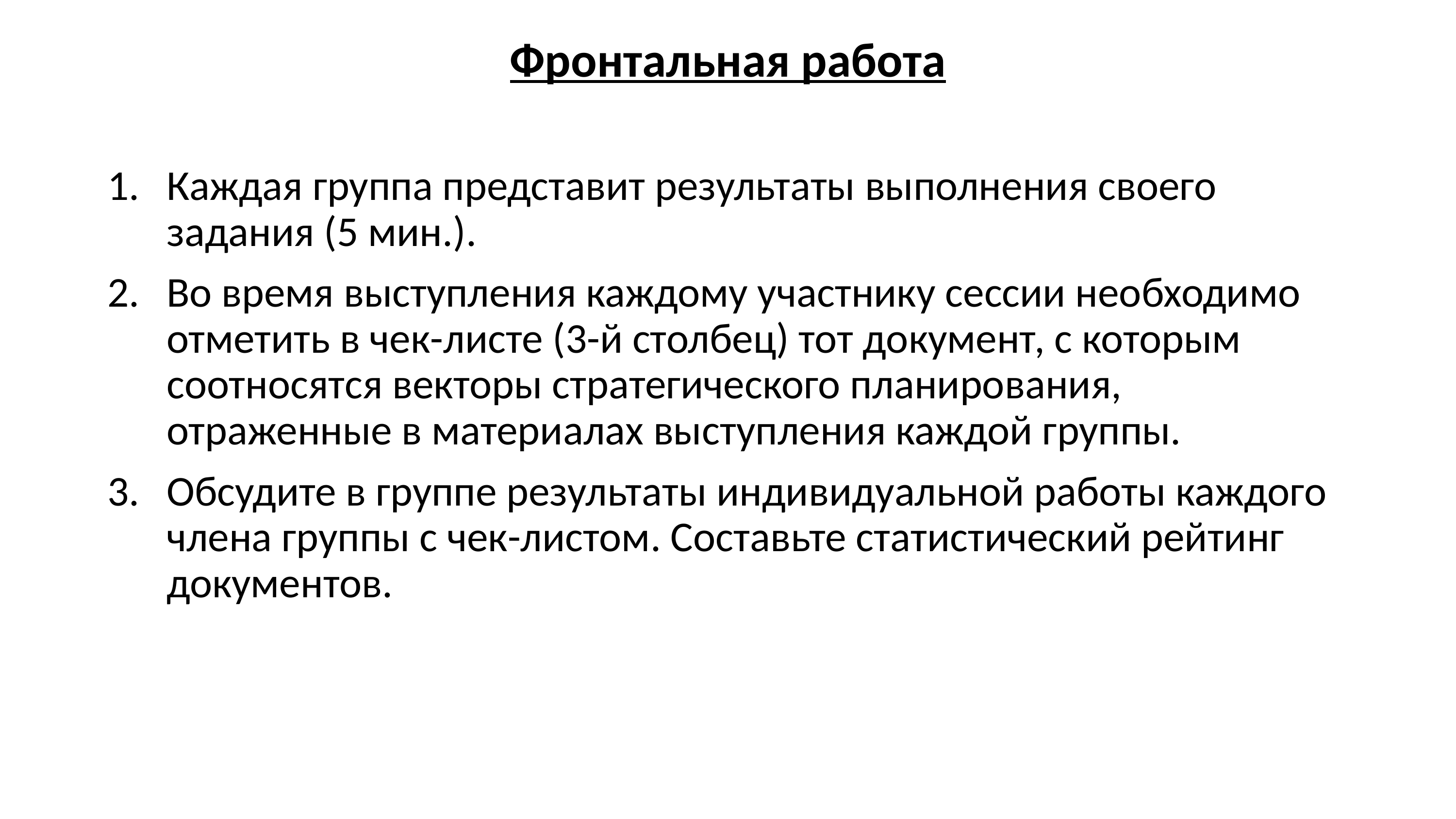

# Фронтальная работа

Каждая группа представит результаты выполнения своего задания (5 мин.).
Во время выступления каждому участнику сессии необходимо отметить в чек-листе (3-й столбец) тот документ, с которым соотносятся векторы стратегического планирования, отраженные в материалах выступления каждой группы.
Обсудите в группе результаты индивидуальной работы каждого члена группы с чек-листом. Составьте статистический рейтинг документов.